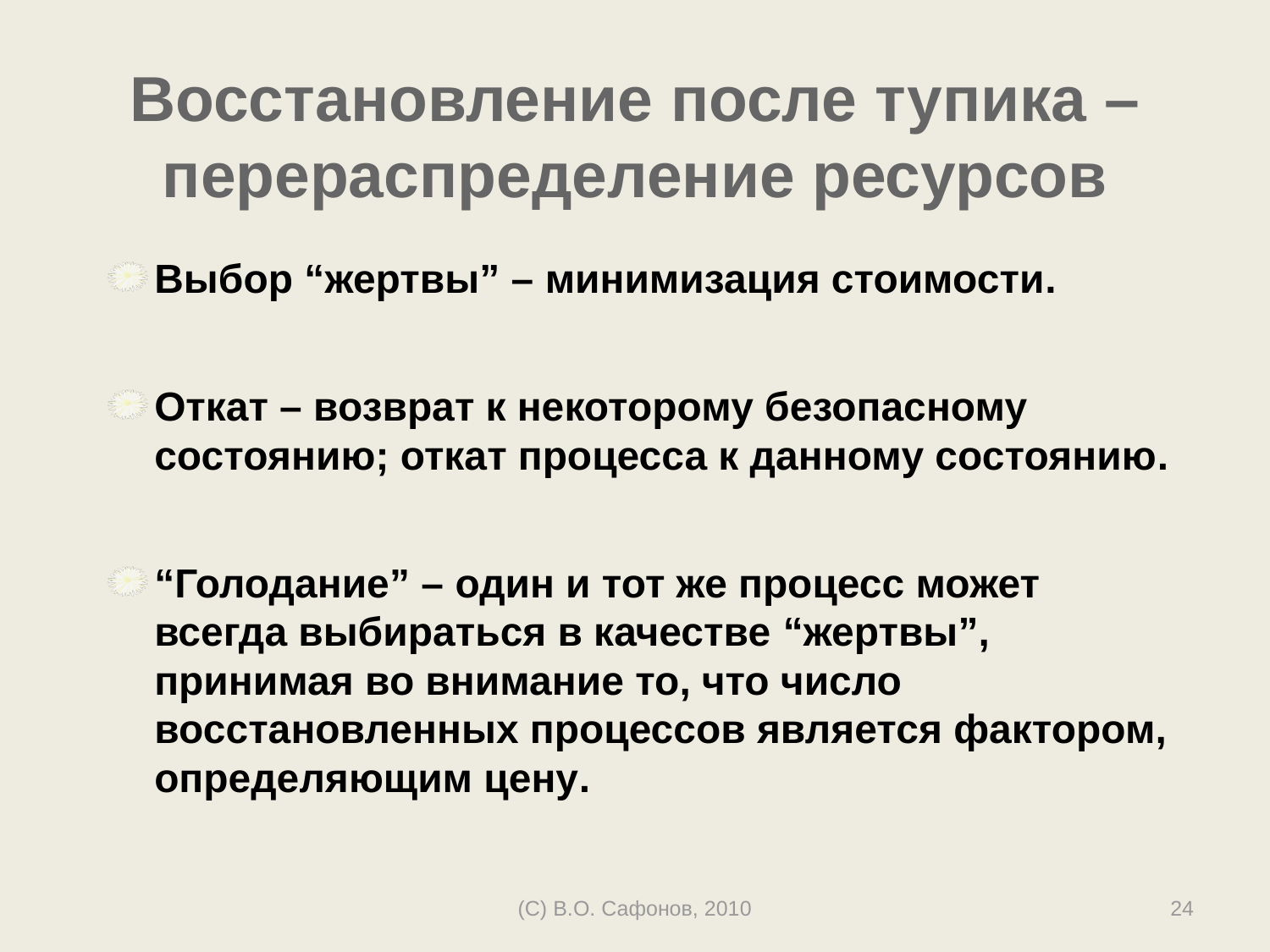

Восстановление после тупика – перераспределение ресурсов
Выбор “жертвы” – минимизация стоимости.
Откат – возврат к некоторому безопасному состоянию; откат процесса к данному состоянию.
“Голодание” – один и тот же процесс может всегда выбираться в качестве “жертвы”, принимая во внимание то, что число восстановленных процессов является фактором, определяющим цену.
(C) В.О. Сафонов, 2010
24